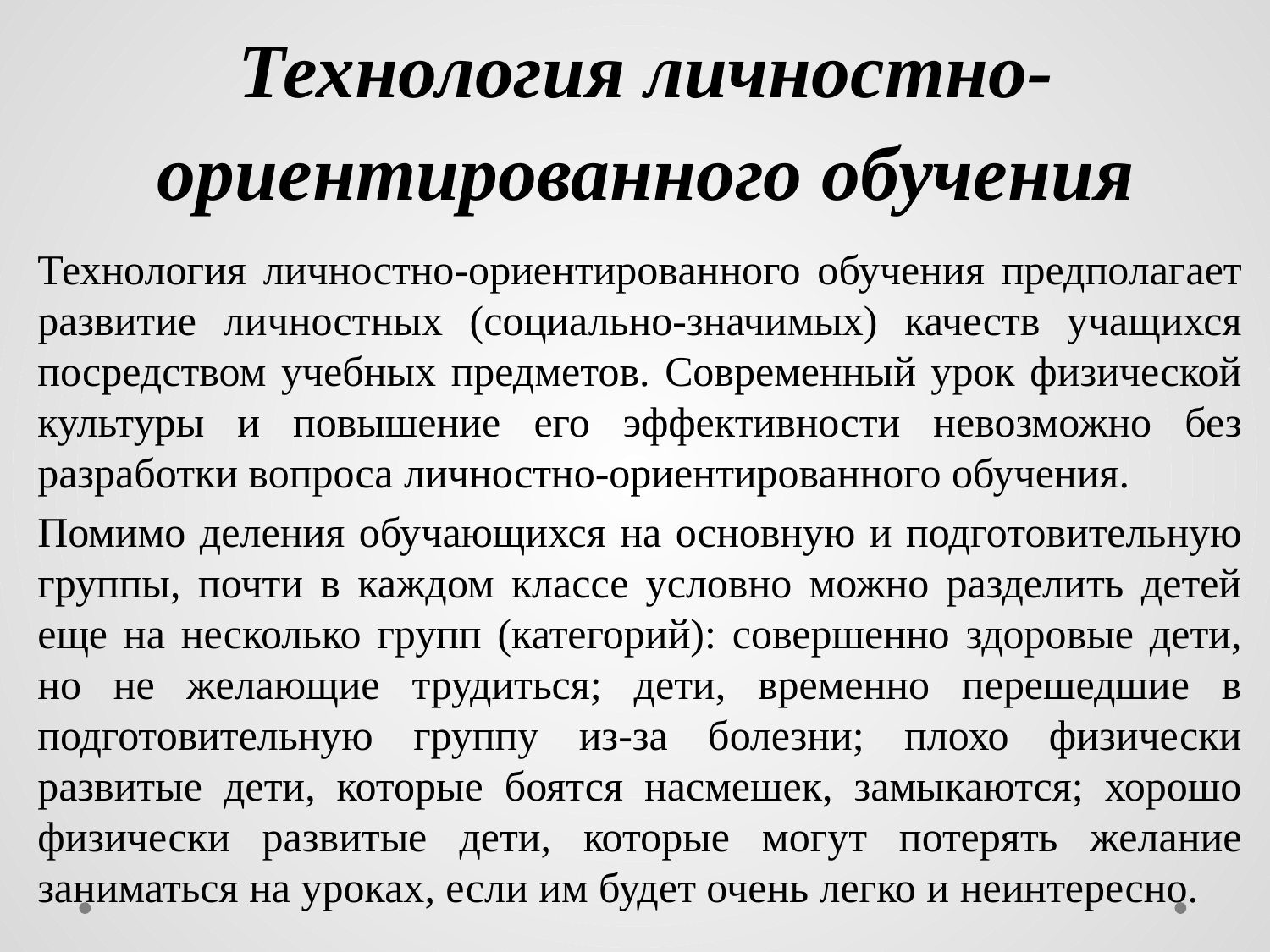

# Технология личностно-ориентированного обучения
Технология личностно-ориентированного обучения предполагает развитие личностных (социально-значимых) качеств учащихся посредством учебных предметов. Современный урок физической культуры и повышение его эффективности невозможно без разработки вопроса личностно-ориентированного обучения.
Помимо деления обучающихся на основную и подготовительную группы, почти в каждом классе условно можно разделить детей еще на несколько групп (категорий): совершенно здоровые дети, но не желающие трудиться; дети, временно перешедшие в подготовительную группу из-за болезни; плохо физически развитые дети, которые боятся насмешек, замыкаются; хорошо физически развитые дети, которые могут потерять желание заниматься на уроках, если им будет очень легко и неинтересно.